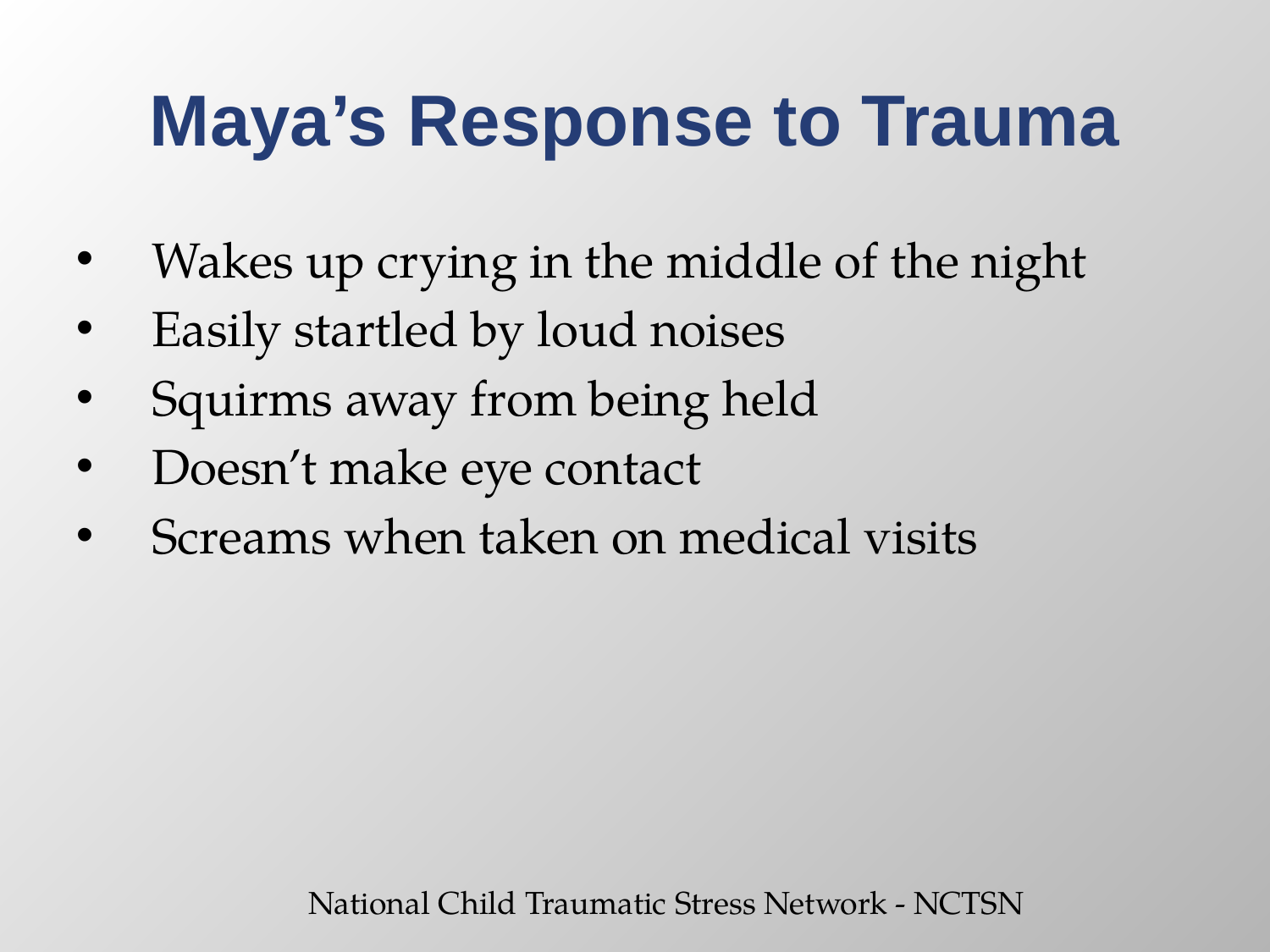

# Maya’s Response to Trauma
 Wakes up crying in the middle of the night
 Easily startled by loud noises
 Squirms away from being held
 Doesn’t make eye contact
 Screams when taken on medical visits
National Child Traumatic Stress Network - NCTSN